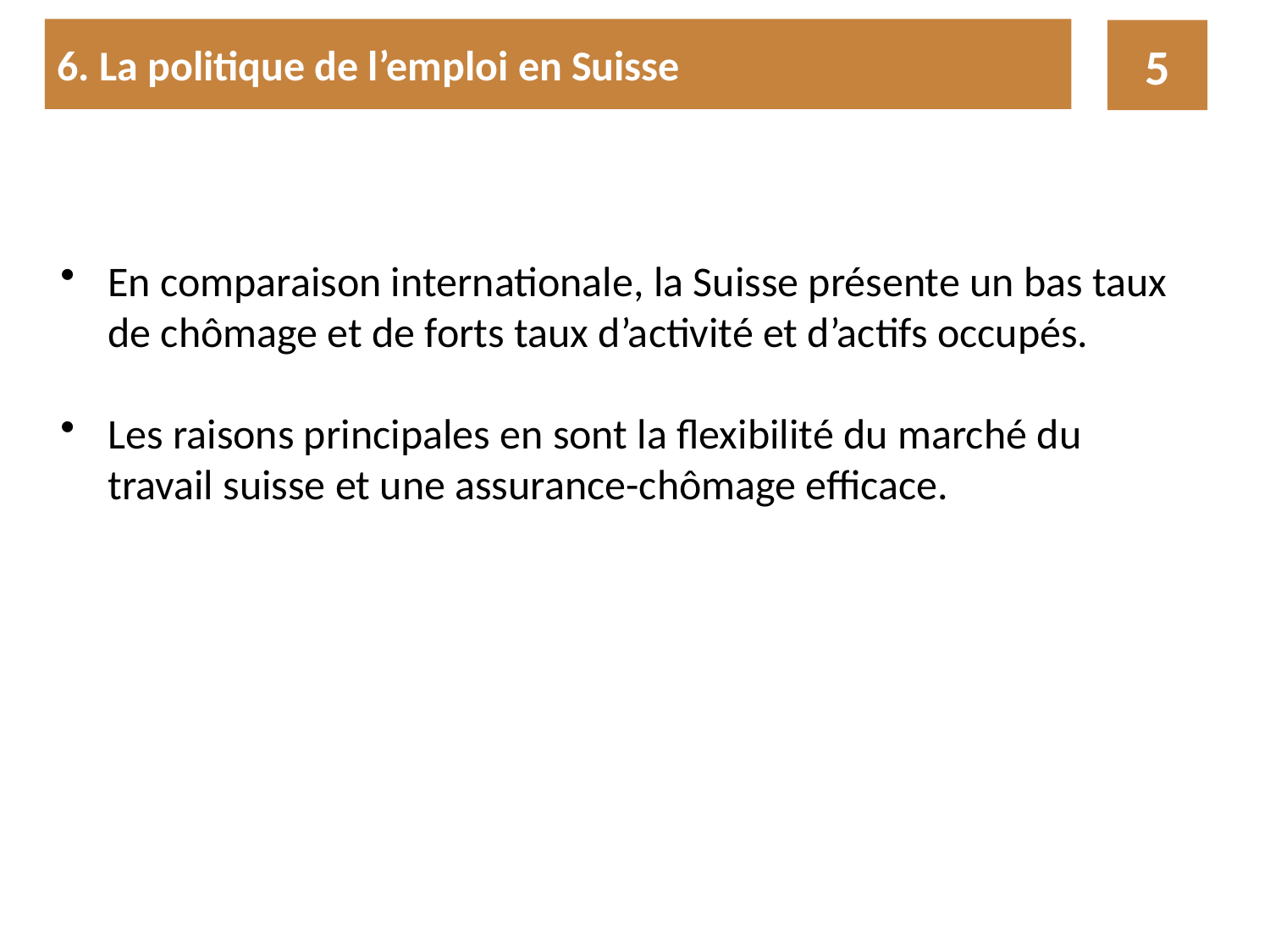

6. La politique de l’emploi en Suisse
5
En comparaison internationale, la Suisse présente un bas taux de chômage et de forts taux d’activité et d’actifs occupés.
Les raisons principales en sont la flexibilité du marché du travail suisse et une assurance-chômage efficace.